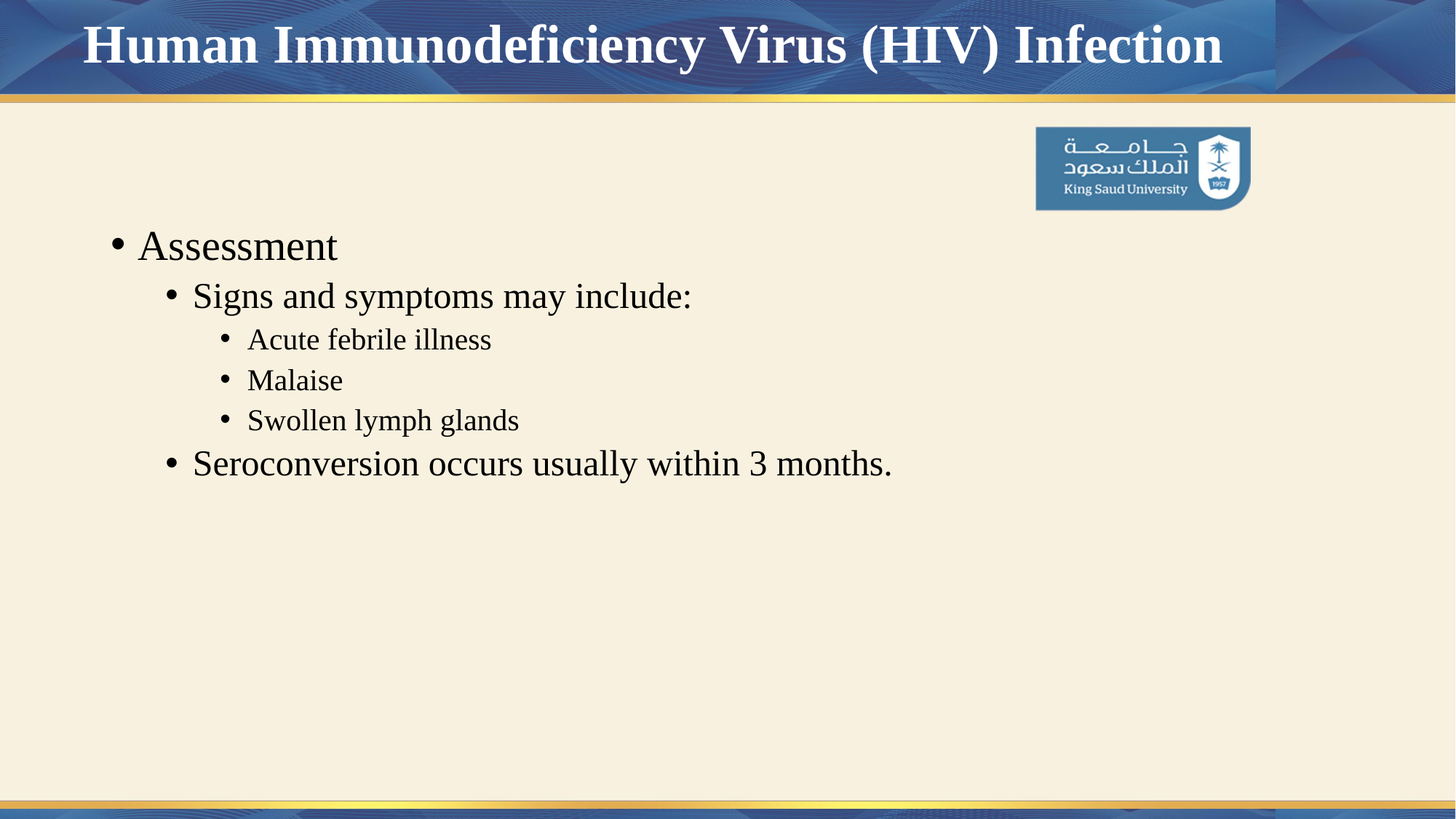

# Human Immunodeficiency Virus (HIV) Infection
Assessment
Signs and symptoms may include:
Acute febrile illness
Malaise
Swollen lymph glands
Seroconversion occurs usually within 3 months.